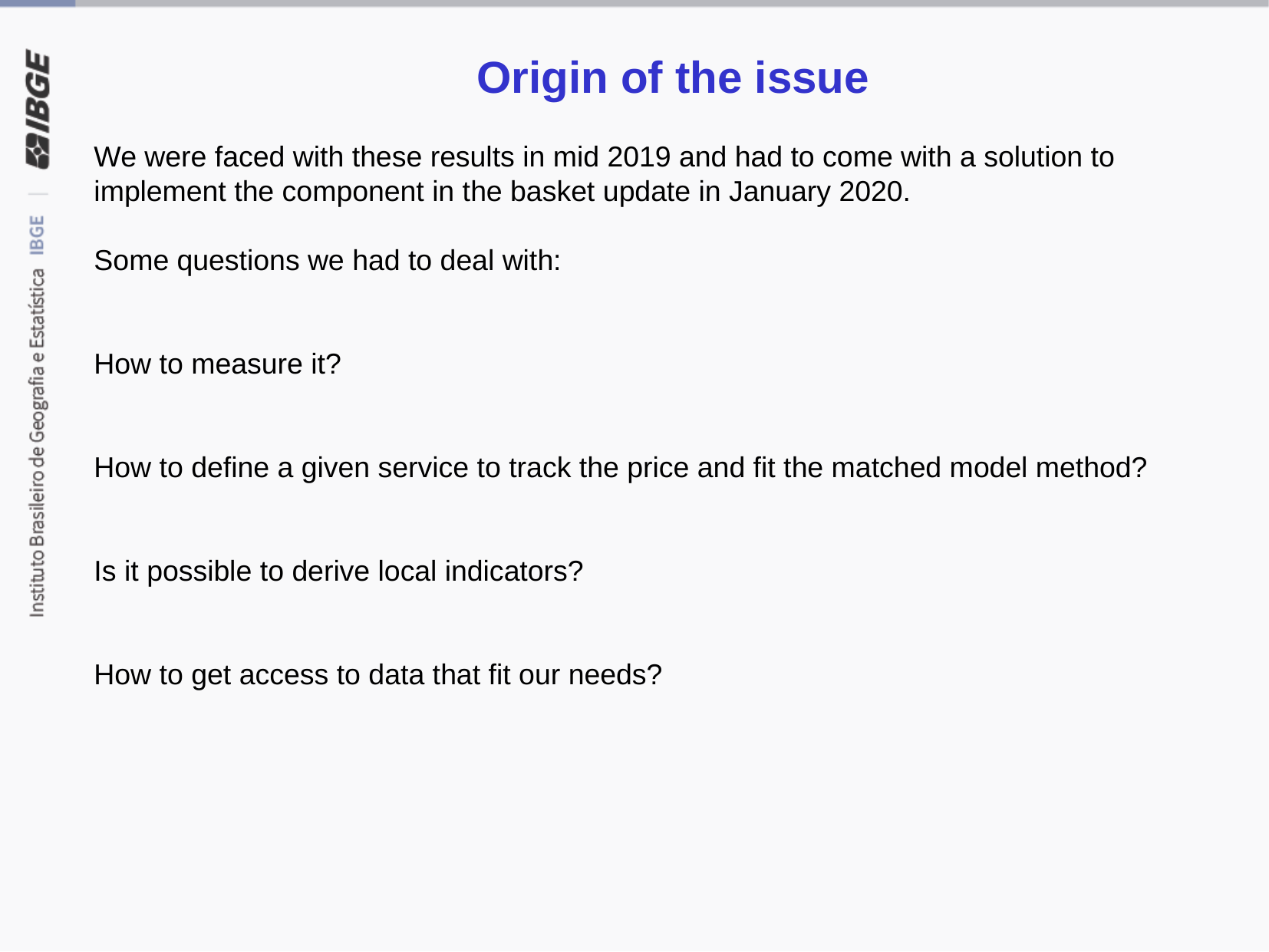

Origin of the issue

We were faced with these results in mid 2019 and had to come with a solution to implement the component in the basket update in January 2020.

Some questions we had to deal with:

How to measure it?

How to define a given service to track the price and fit the matched model method?

Is it possible to derive local indicators?

How to get access to data that fit our needs?